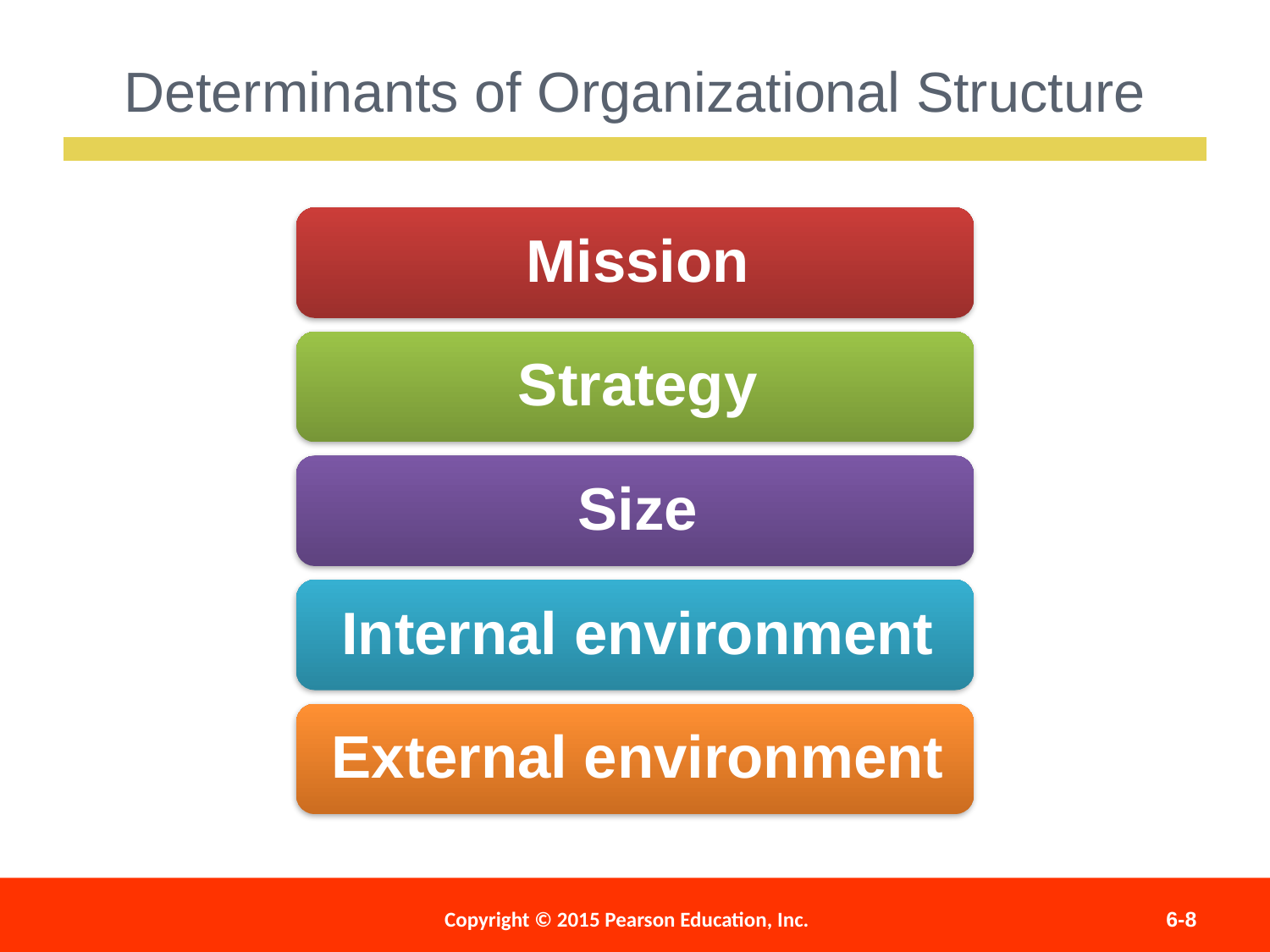

Determinants of Organizational Structure
Mission
Strategy
Size
Internal environment
External environment